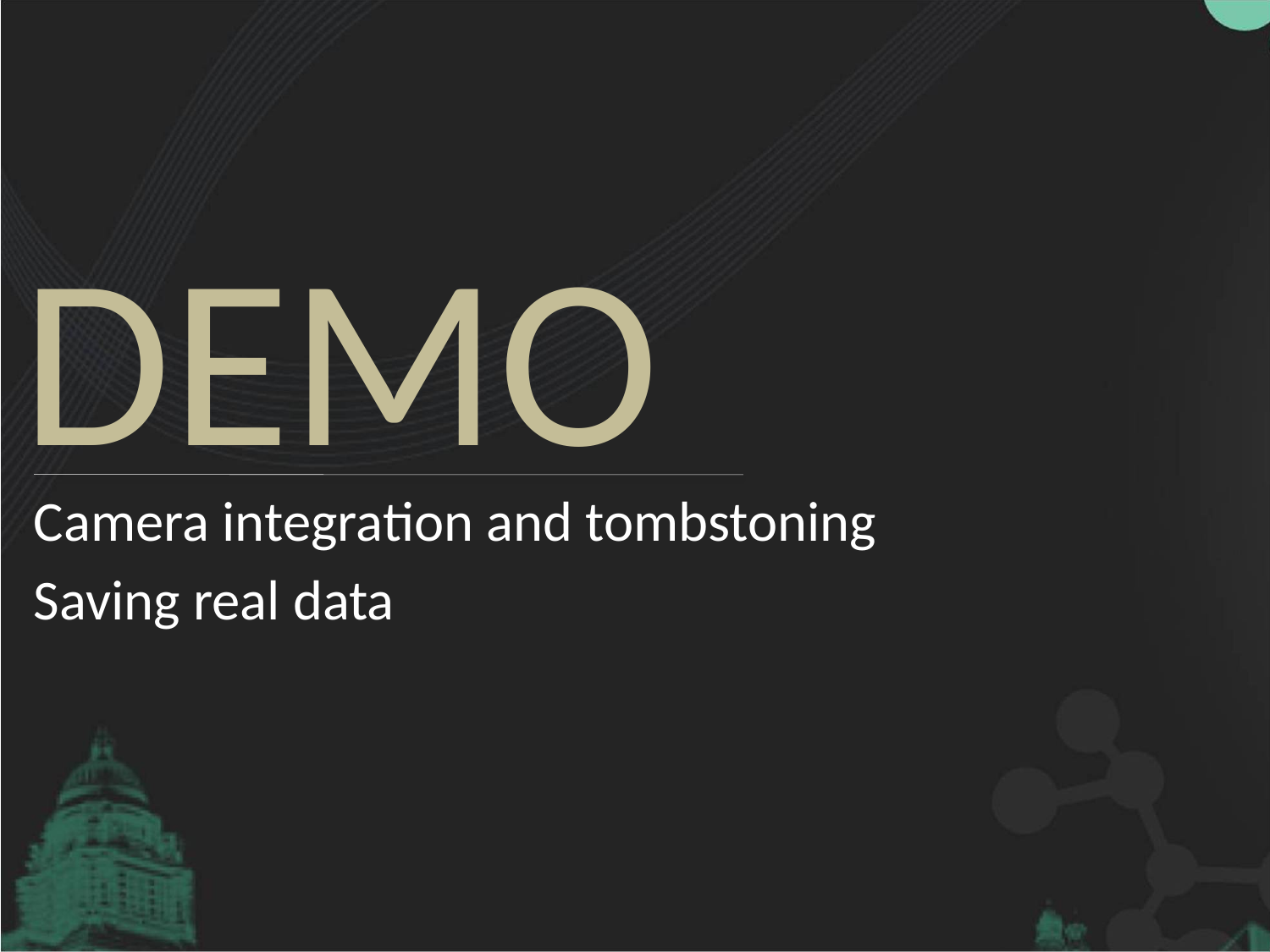

Camera integration and tombstoning
Saving real data